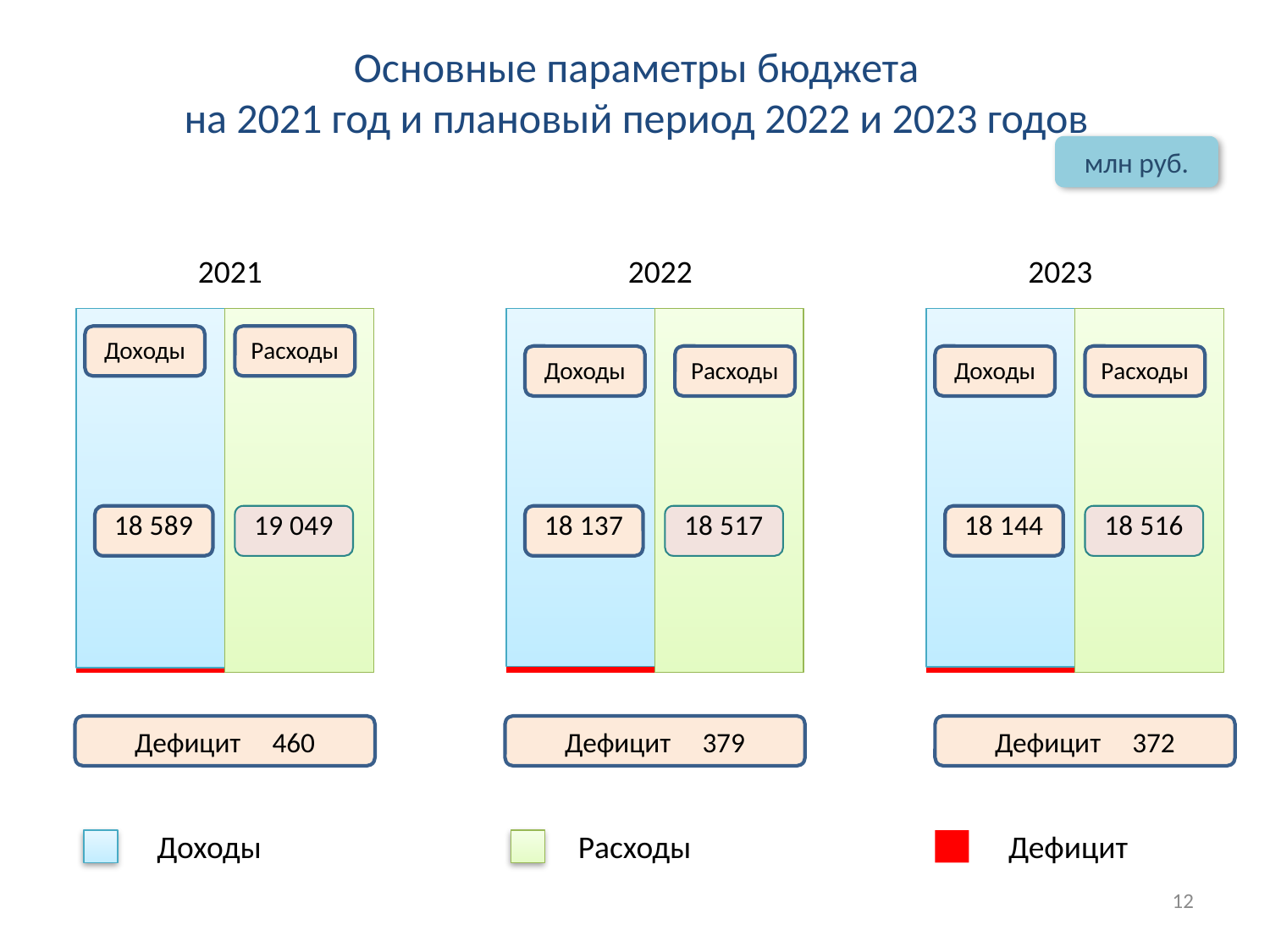

# Основные параметры бюджета на 2021 год и плановый период 2022 и 2023 годов

### Chart

| Category | Дефицит | Доход | Дефицит2 |
|---|---|---|---|
| Дох | 209.0 | 20143.0 | None |
| Расх | None | None | 20352.0 |

### Chart

| Category | Дефицит | Доход | Дефицит2 |
|---|---|---|---|
| Дох | 261.0 | 17486.0 | None |
| Расх | None | None | 17747.0 |

### Chart

| Category | Дефицит | Доход | Дефицит2 |
|---|---|---|---|
| Дох | 252.0 | 17471.0 | None |
| Расх | None | None | 17723.0 |
млн руб.
2021
2022
2023
Доходы
Расходы
Доходы
Расходы
Доходы
Расходы
Дефицит     460
Дефицит     379
Дефицит     372
Доходы
Расходы
Дефицит

12